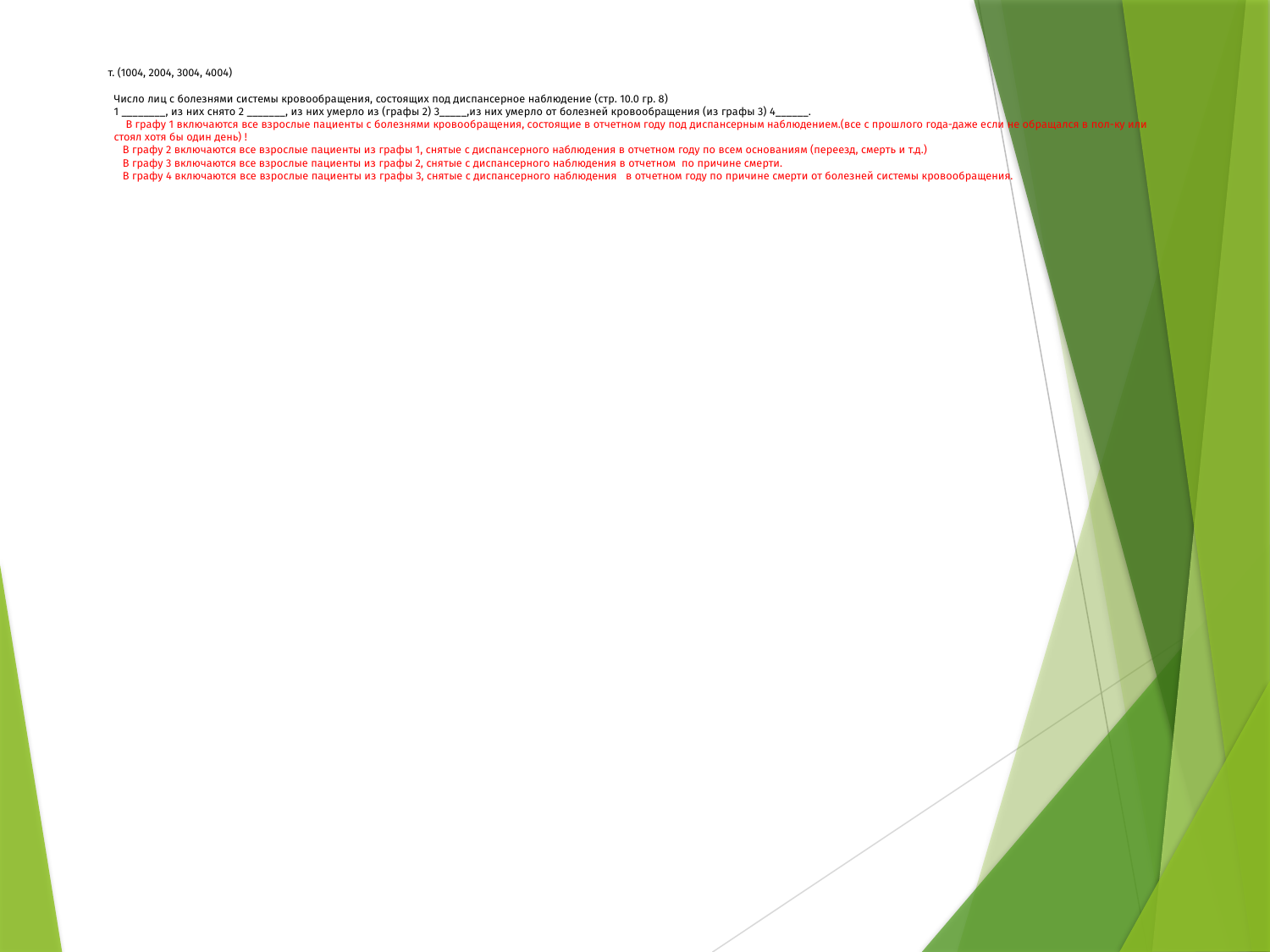

# т. (1004, 2004, 3004, 4004) Число лиц с болезнями системы кровообращения, состоящих под диспансерное наблюдение (стр. 10.0 гр. 8) 1 ________, из них снято 2 _______, из них умерло из (графы 2) 3_____,из них умерло от болезней кровообращения (из графы 3) 4______. В графу 1 включаются все взрослые пациенты с болезнями кровообращения, состоящие в отчетном году под диспансерным наблюдением.(все с прошлого года-даже если не обращался в пол-ку или стоял хотя бы один день) ! В графу 2 включаются все взрослые пациенты из графы 1, снятые с диспансерного наблюдения в отчетном году по всем основаниям (переезд, смерть и т.д.) В графу 3 включаются все взрослые пациенты из графы 2, снятые с диспансерного наблюдения в отчетном  по причине смерти. В графу 4 включаются все взрослые пациенты из графы 3, снятые с диспансерного наблюдения   в отчетном году по причине смерти от болезней системы кровообращения.